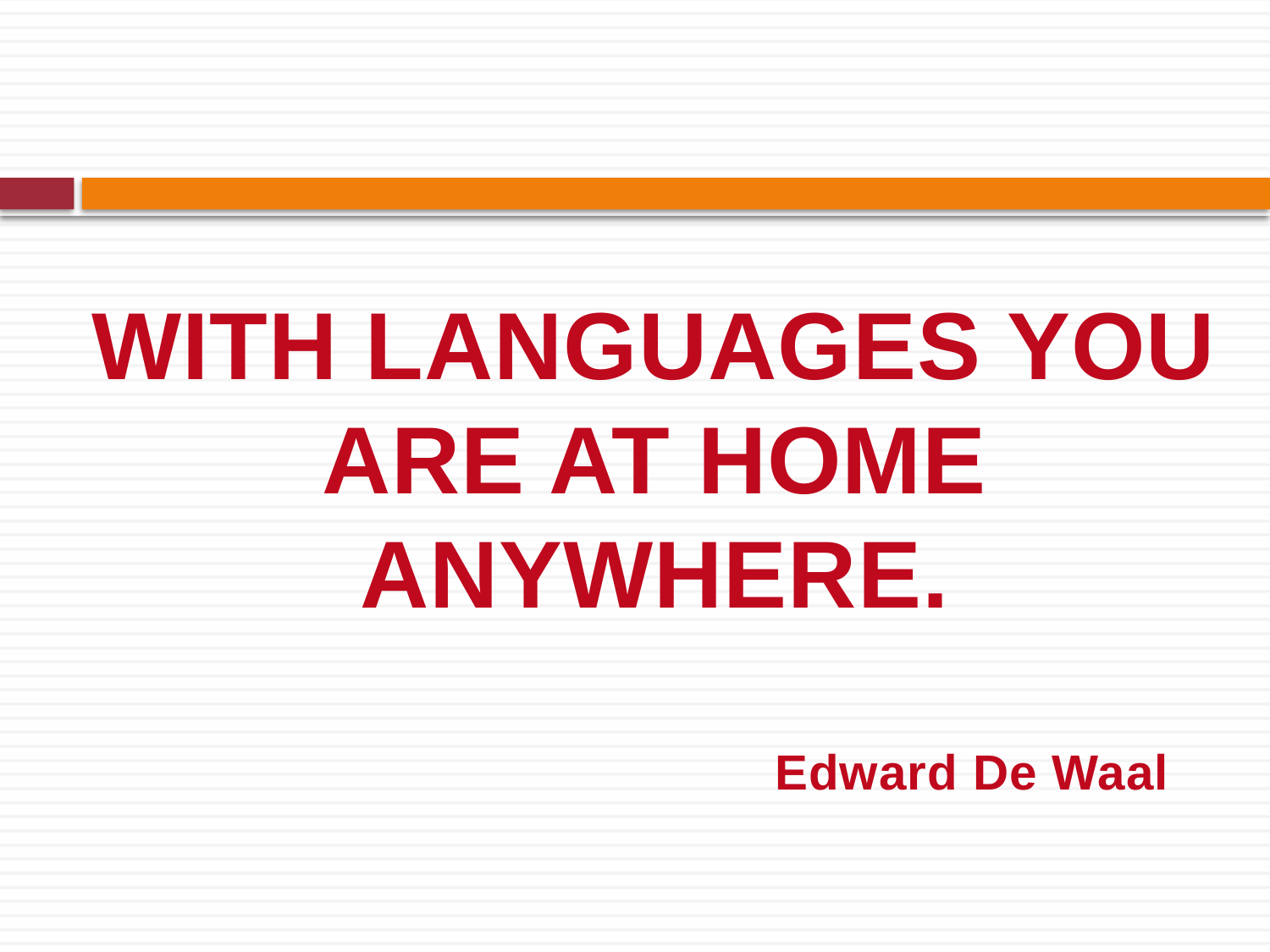

WITH LANGUAGES YOU ARE AT HOME ANYWHERE.

					Edward De Waal